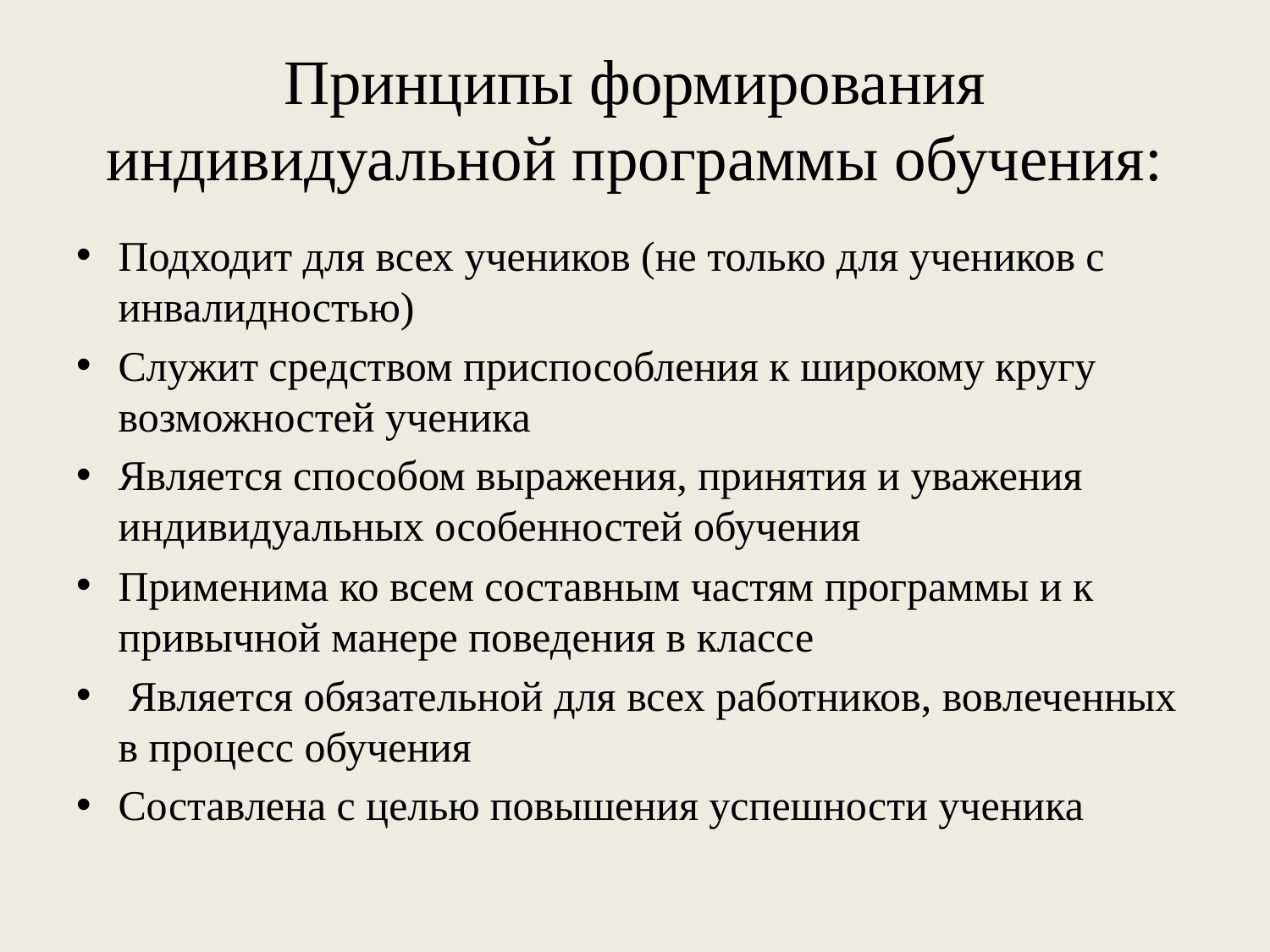

# Принципы формирования индивидуальной программы обучения:
Подходит для всех учеников (не только для учеников с инвалидностью)
Служит средством приспособления к широкому кругу возможностей ученика
Является способом выражения, принятия и уважения индивидуальных особенностей обучения
Применима ко всем составным частям программы и к привычной манере поведения в классе
 Является обязательной для всех работников, вовлеченных в процесс обучения
Составлена с целью повышения успешности ученика